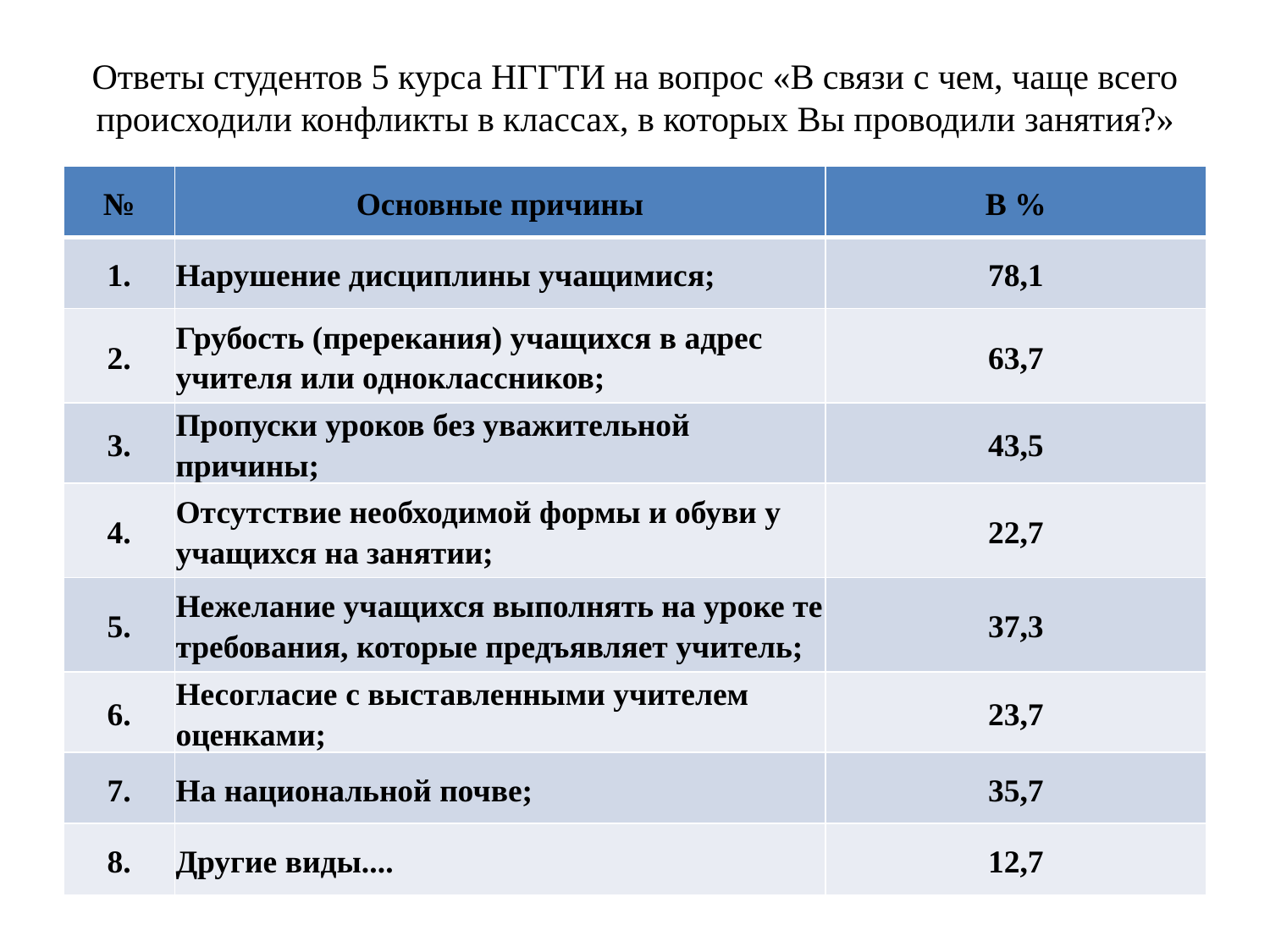

# Ответы студентов 5 курса НГГТИ на вопрос «В связи с чем, чаще всего происходили конфликты в классах, в которых Вы проводили занятия?»
| № | Основные причины | В % |
| --- | --- | --- |
| 1. | Нарушение дисциплины учащимися; | 78,1 |
| 2. | Грубость (пререкания) учащихся в адрес учителя или одноклассников; | 63,7 |
| 3. | Пропуски уроков без уважительной причины; | 43,5 |
| 4. | Отсутствие необходимой формы и обуви у учащихся на занятии; | 22,7 |
| 5. | Нежелание учащихся выполнять на уроке те требования, которые предъявляет учитель; | 37,3 |
| 6. | Несогласие с выставленными учителем оценками; | 23,7 |
| 7. | На национальной почве; | 35,7 |
| 8. | Другие виды.... | 12,7 |